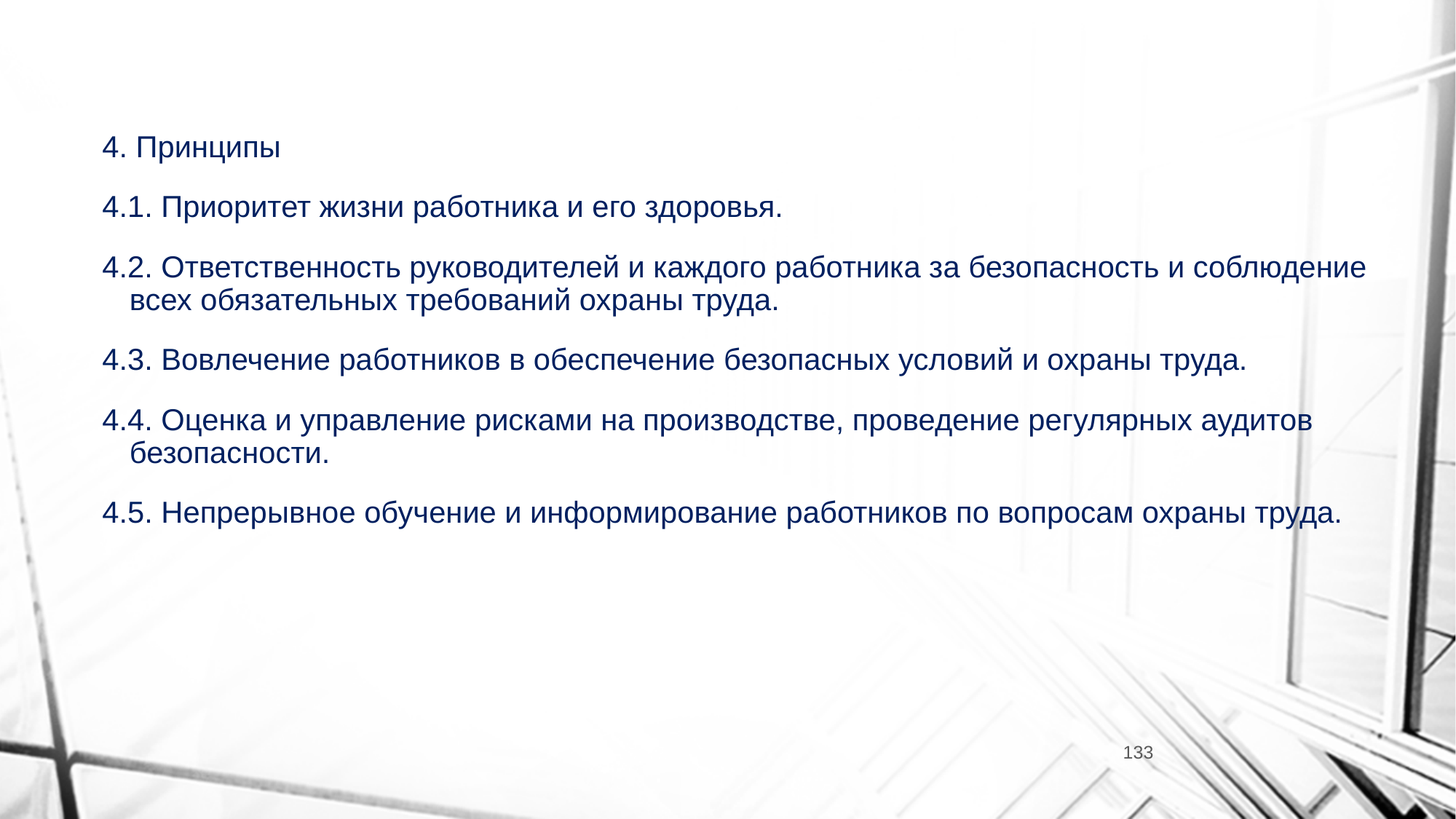

4. Принципы
4.1. Приоритет жизни работника и его здоровья.
4.2. Ответственность руководителей и каждого работника за безопасность и соблюдение всех обязательных требований охраны труда.
4.3. Вовлечение работников в обеспечение безопасных условий и охраны труда.
4.4. Оценка и управление рисками на производстве, проведение регулярных аудитов безопасности.
4.5. Непрерывное обучение и информирование работников по вопросам охраны труда.

133